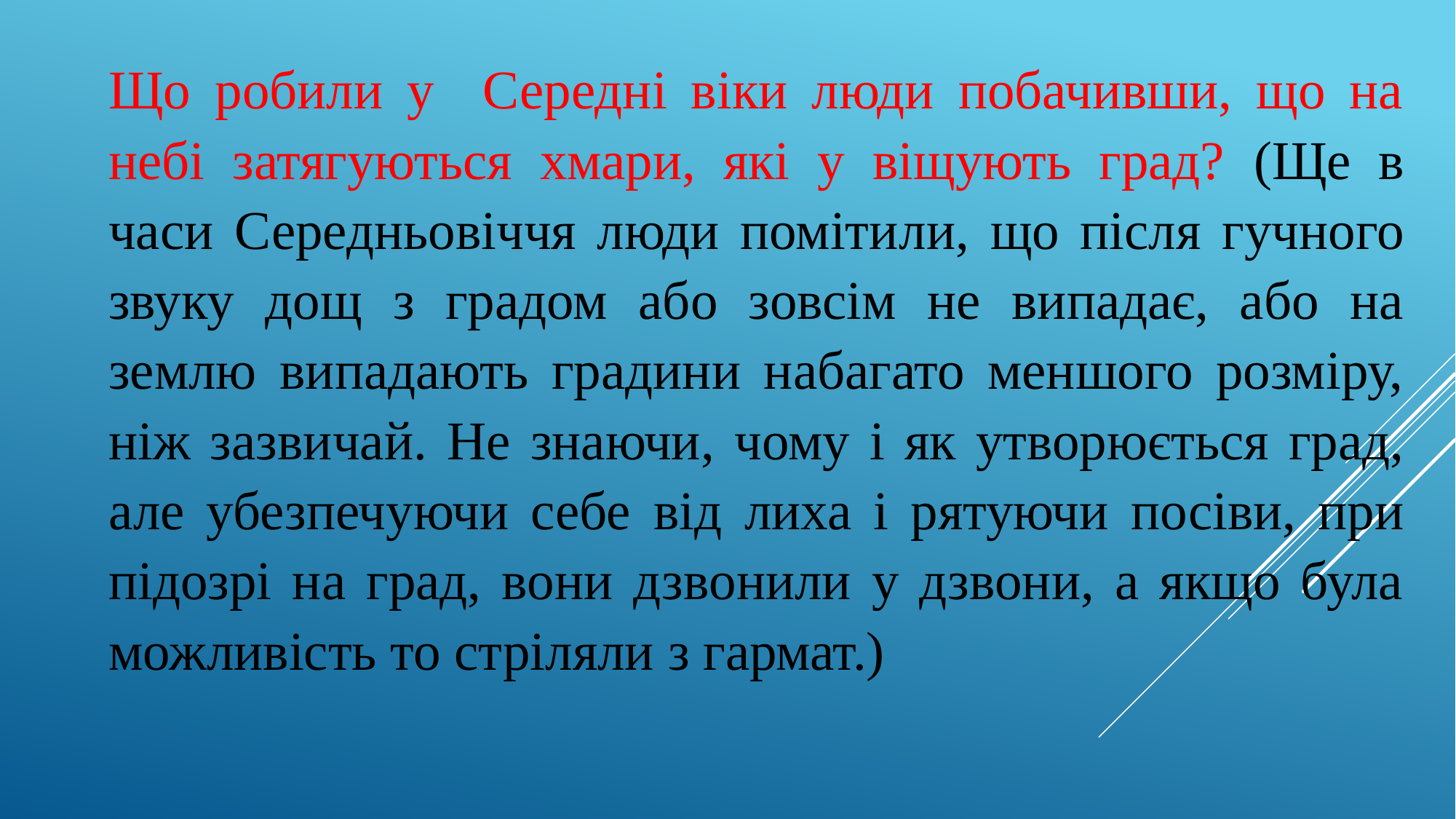

Що робили у  Середні віки люди побачивши, що на небі затягуються хмари, які у віщують град? (Ще в часи Середньовіччя люди помітили, що після гучного звуку дощ з градом або зовсім не випадає, або на землю випадають градини набагато меншого розміру, ніж зазвичай. Не знаючи, чому і як утворюється град, але убезпечуючи себе від лиха і рятуючи посіви, при підозрі на град, вони дзвонили у дзвони, а якщо була можливість то стріляли з гармат.)